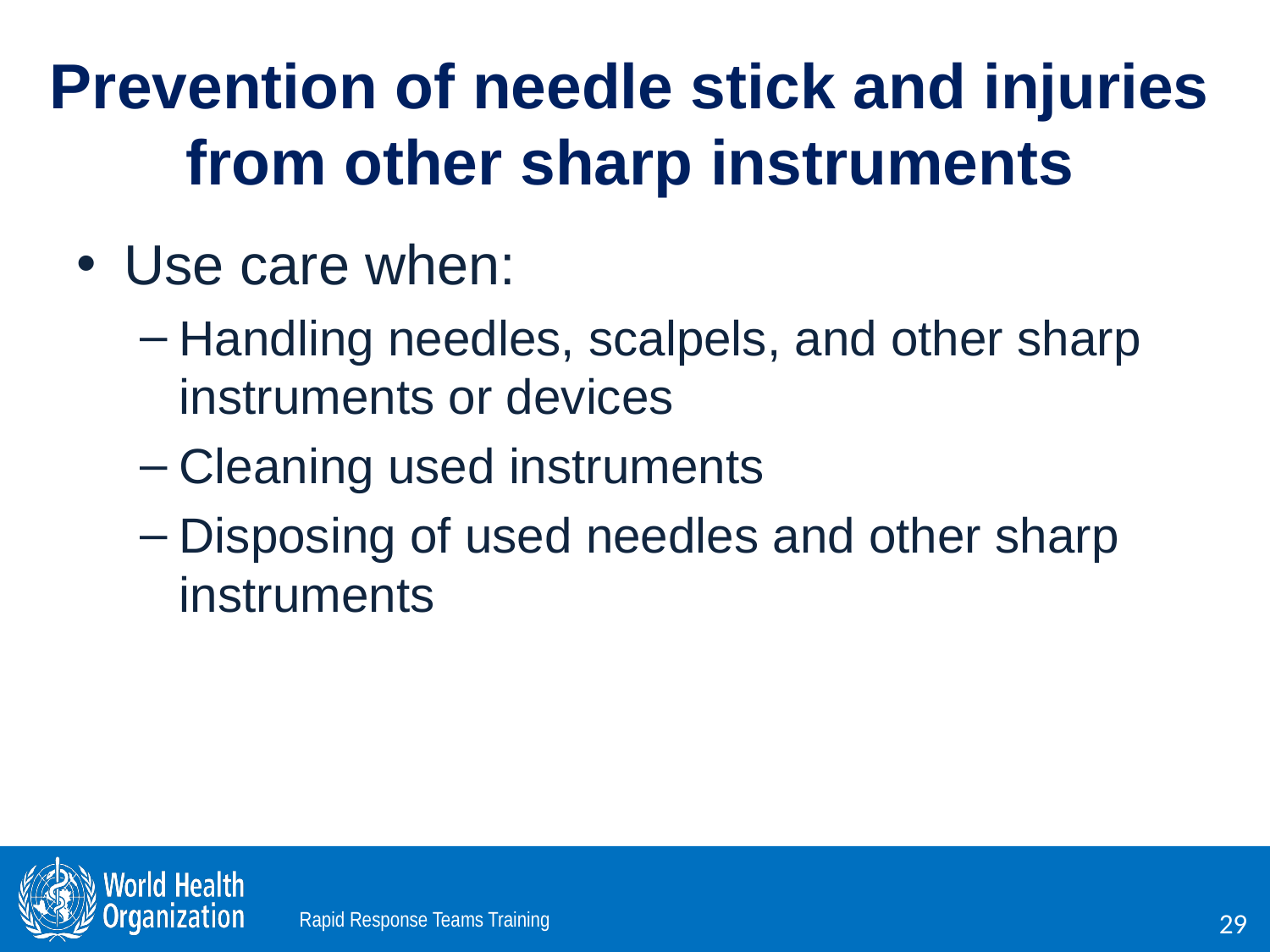

# Prevention of needle stick and injuries from other sharp instruments
Use care when:
Handling needles, scalpels, and other sharp instruments or devices
Cleaning used instruments
Disposing of used needles and other sharp instruments